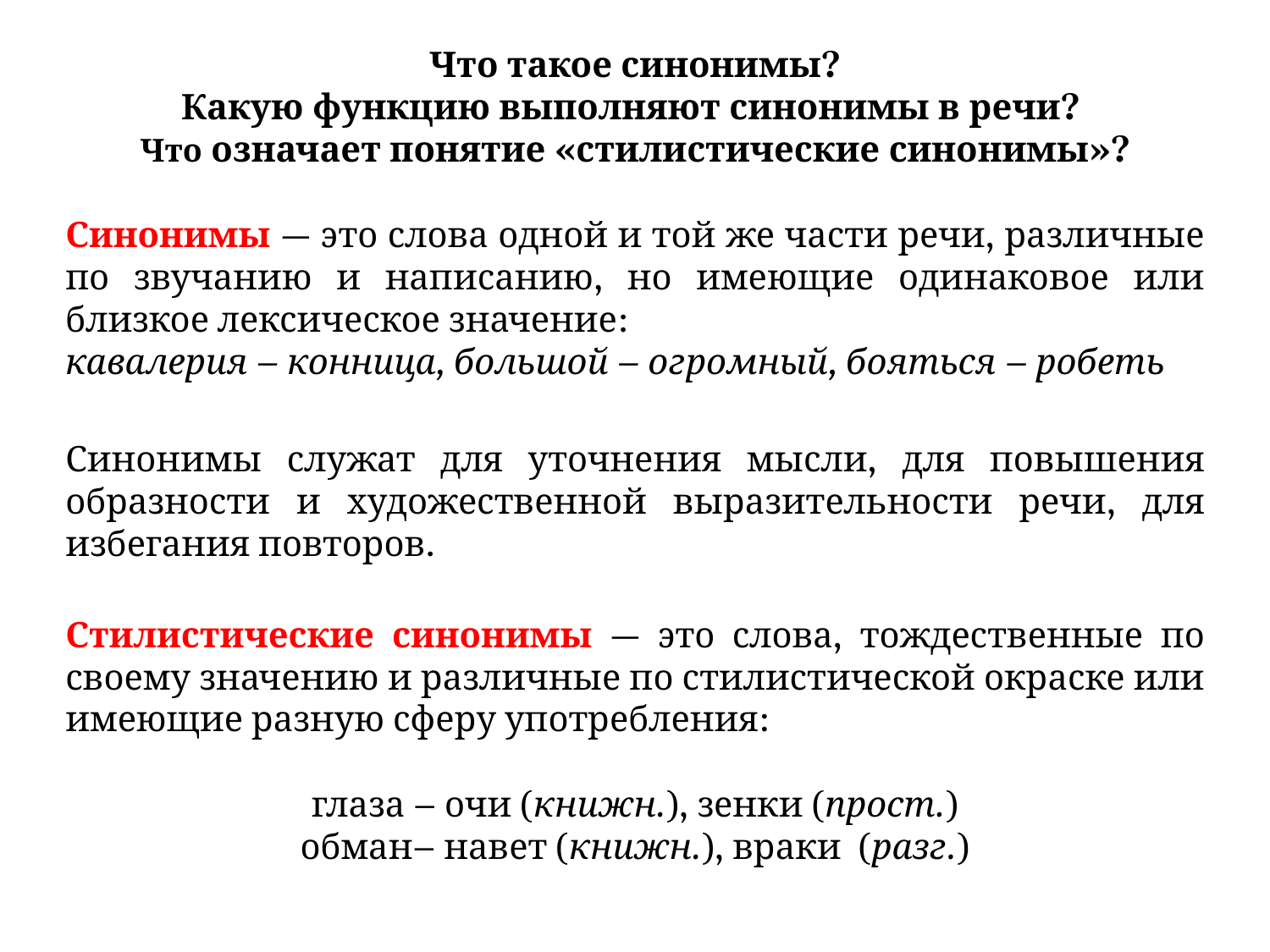

Что такое синонимы?
Какую функцию выполняют синонимы в речи?
Что означает понятие «стилистические синонимы»?
Синонимы — это слова одной и той же части речи, различные по звучанию и написанию, но имеющие одинаковое или близкое лексическое значение:
кавалерия – конница, большой – огромный, бояться – робеть
Синонимы служат для уточнения мысли, для повышения образности и художественной выразительности речи, для избегания повторов.
Стилистические синонимы — это слова, тождественные по своему значению и различные по стилистической окраске или имеющие разную сферу употребления:

глаза – очи (книжн.), зенки (прост.)
обман– навет (книжн.), враки  (разг.)